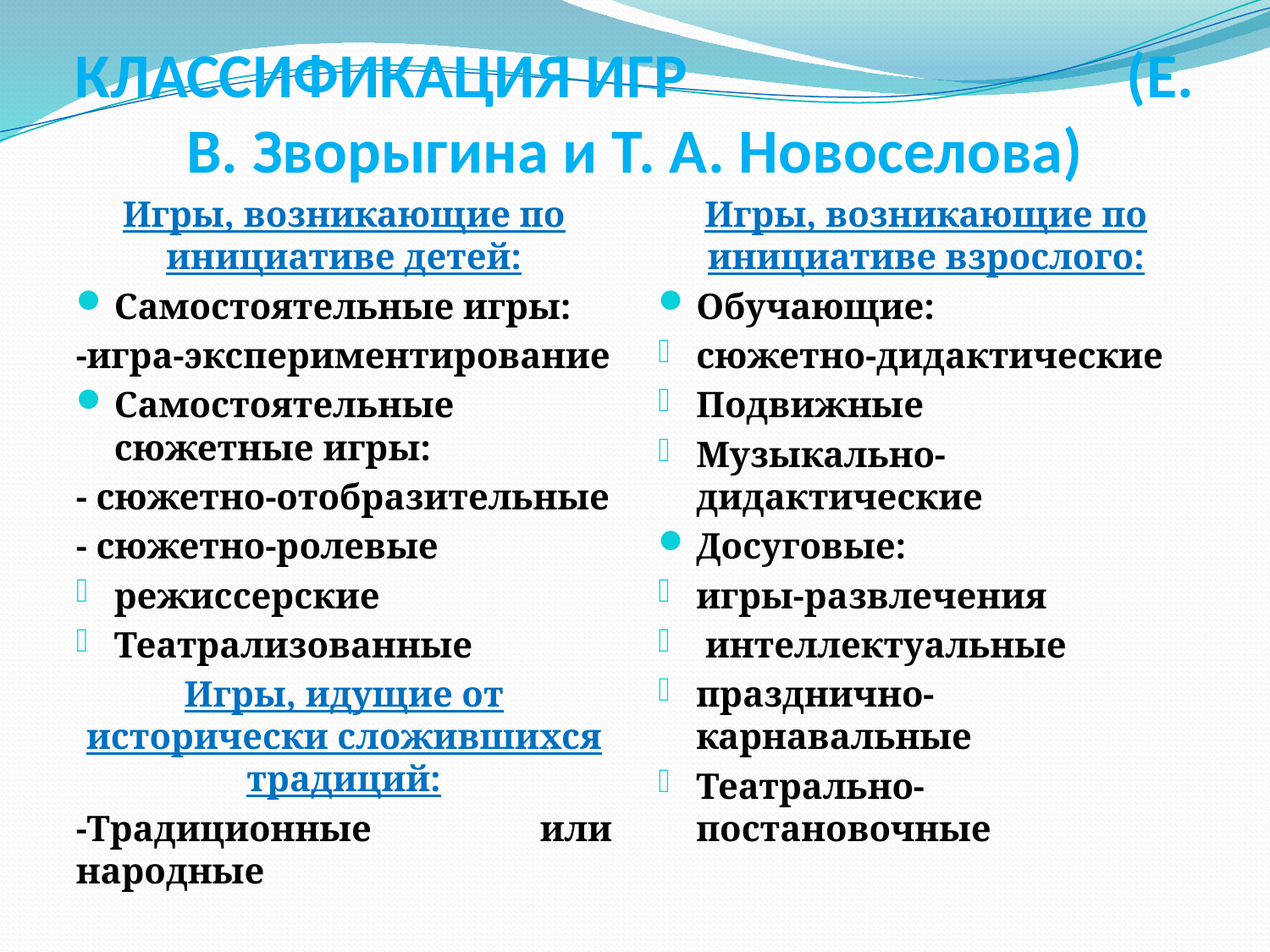

# КЛАССИФИКАЦИЯ ИГР                               (Е. В. Зворыгина и Т. А. Новоселова)
Игры, возникающие по инициативе детей:
Самостоятельные игры:
-игра-экспериментирование
Самостоятельные сюжетные игры:
- сюжетно-отобразительные
- сюжетно-ролевые
режиссерские
Театрализованные
Игры, идущие от исторически сложившихся традиций:
-Традиционные или народные

Игры, возникающие по инициативе взрослого:
Обучающие:
сюжетно-дидактические
Подвижные
Музыкально-дидактические
Досуговые:
игры-развлечения
 интеллектуальные
празднично-карнавальные
Театрально-постановочные